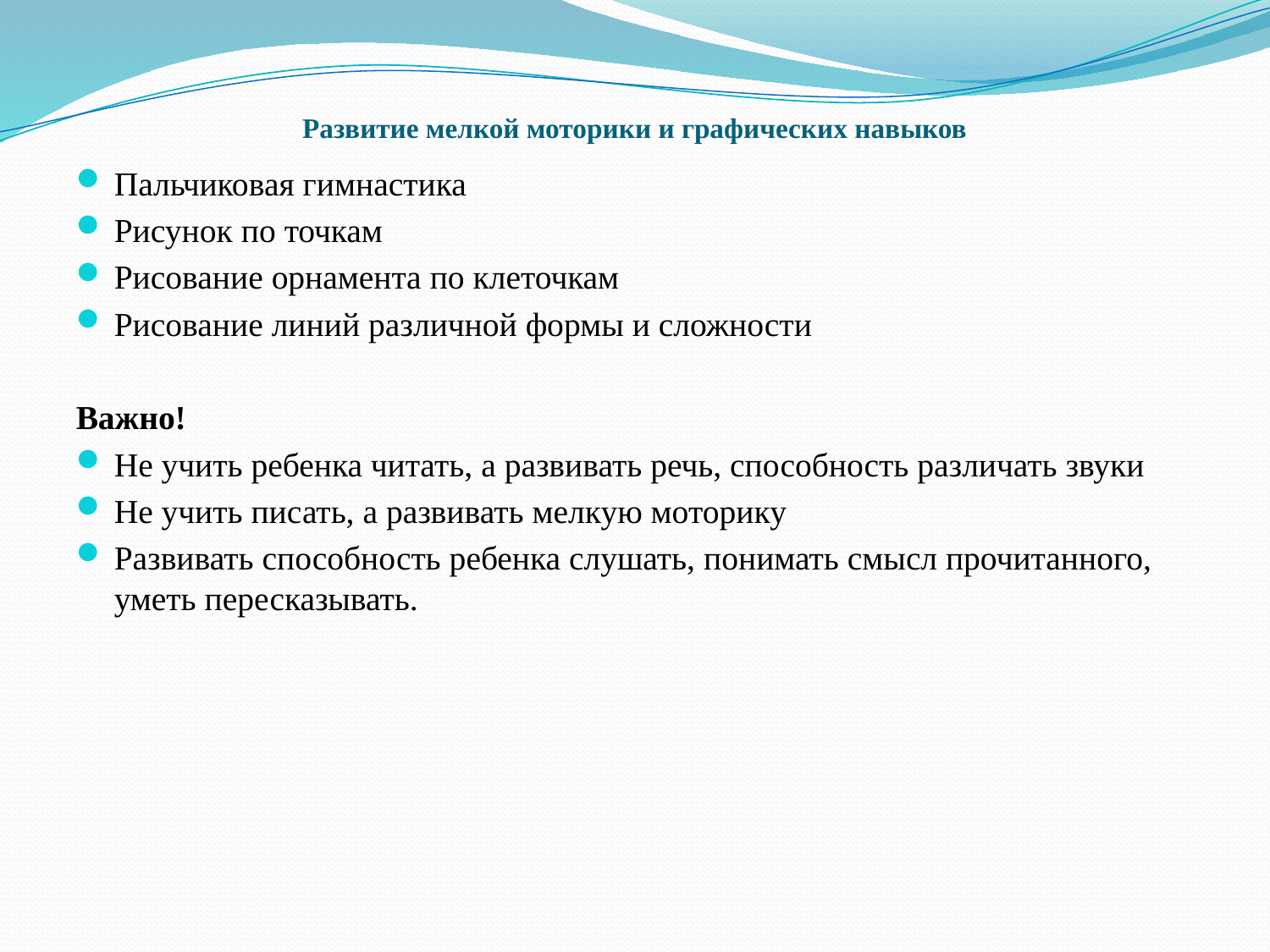

# Развитие мелкой моторики и графических навыков
Пальчиковая гимнастика
Рисунок по точкам
Рисование орнамента по клеточкам
Рисование линий различной формы и сложности

Важно!
Не учить ребенка читать, а развивать речь, способность различать звуки
Не учить писать, а развивать мелкую моторику
Развивать способность ребенка слушать, понимать смысл прочитанного, уметь пересказывать.